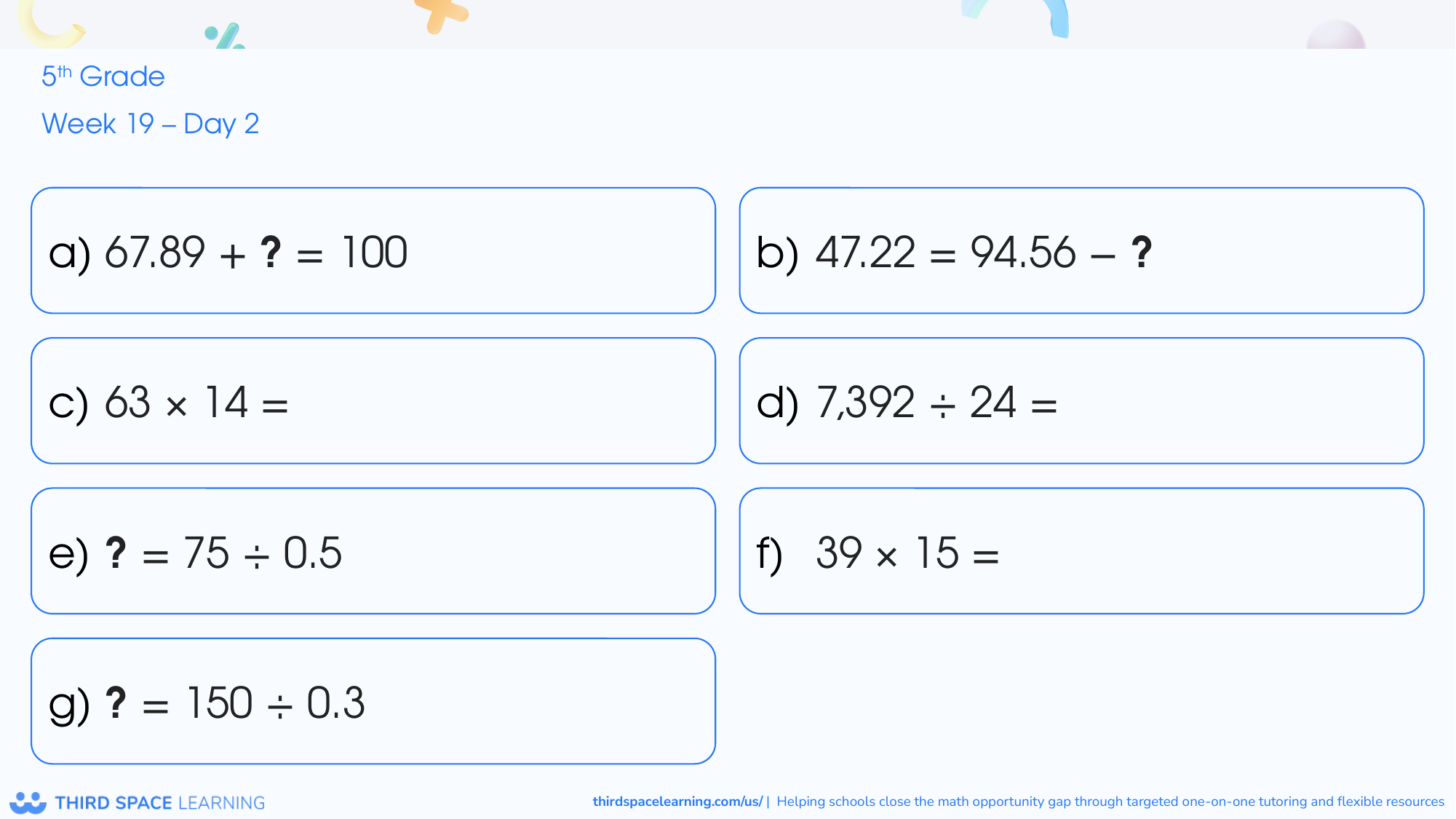

5th Grade
Week 19 – Day 2
67.89 + ? = 100
47.22 = 94.56 − ?
63 × 14 =
7,392 ÷ 24 =
? = 75 ÷ 0.5
39 × 15 =
? = 150 ÷ 0.3